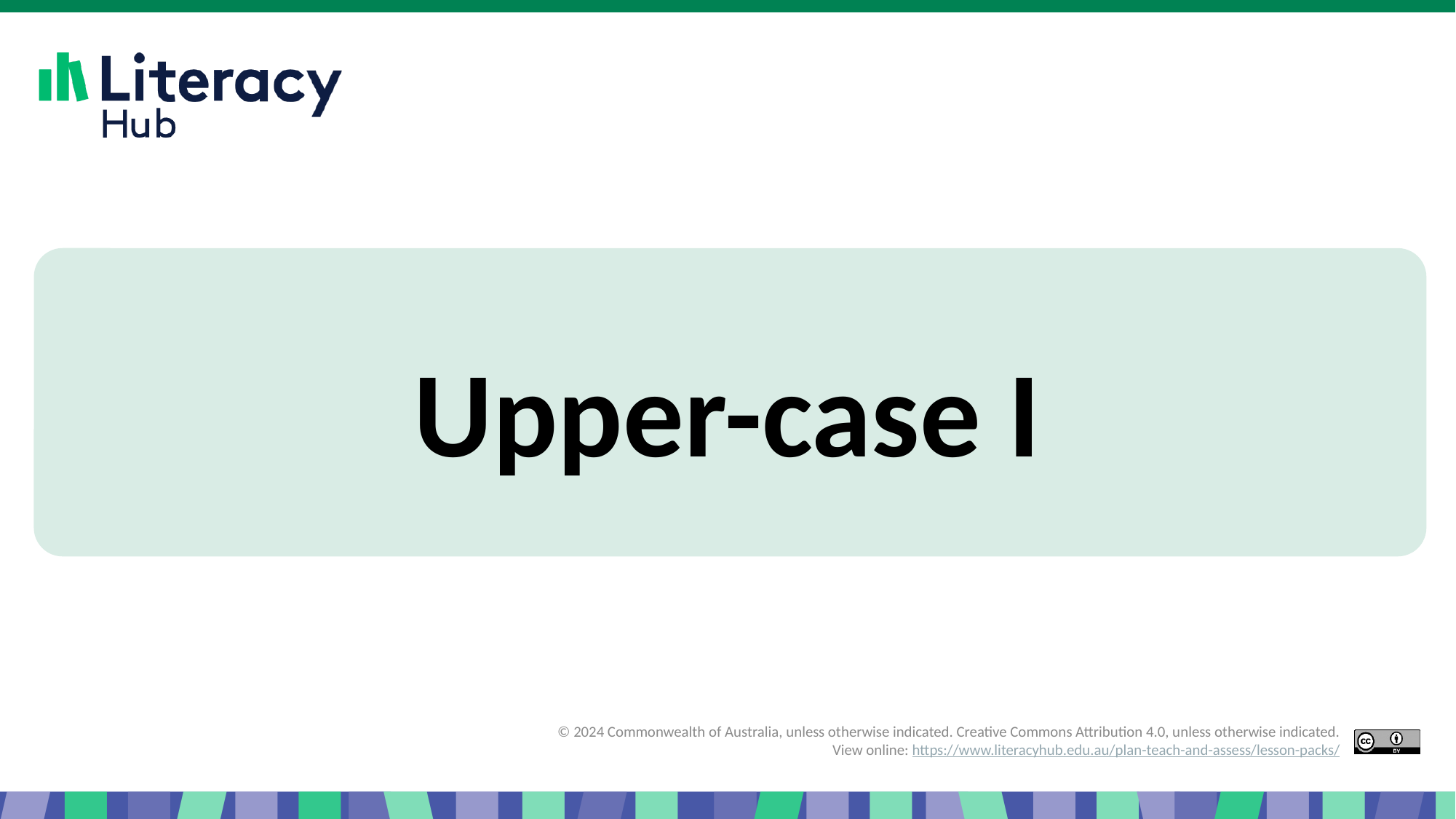

# Slide 41 Upper-case I
Upper-case I